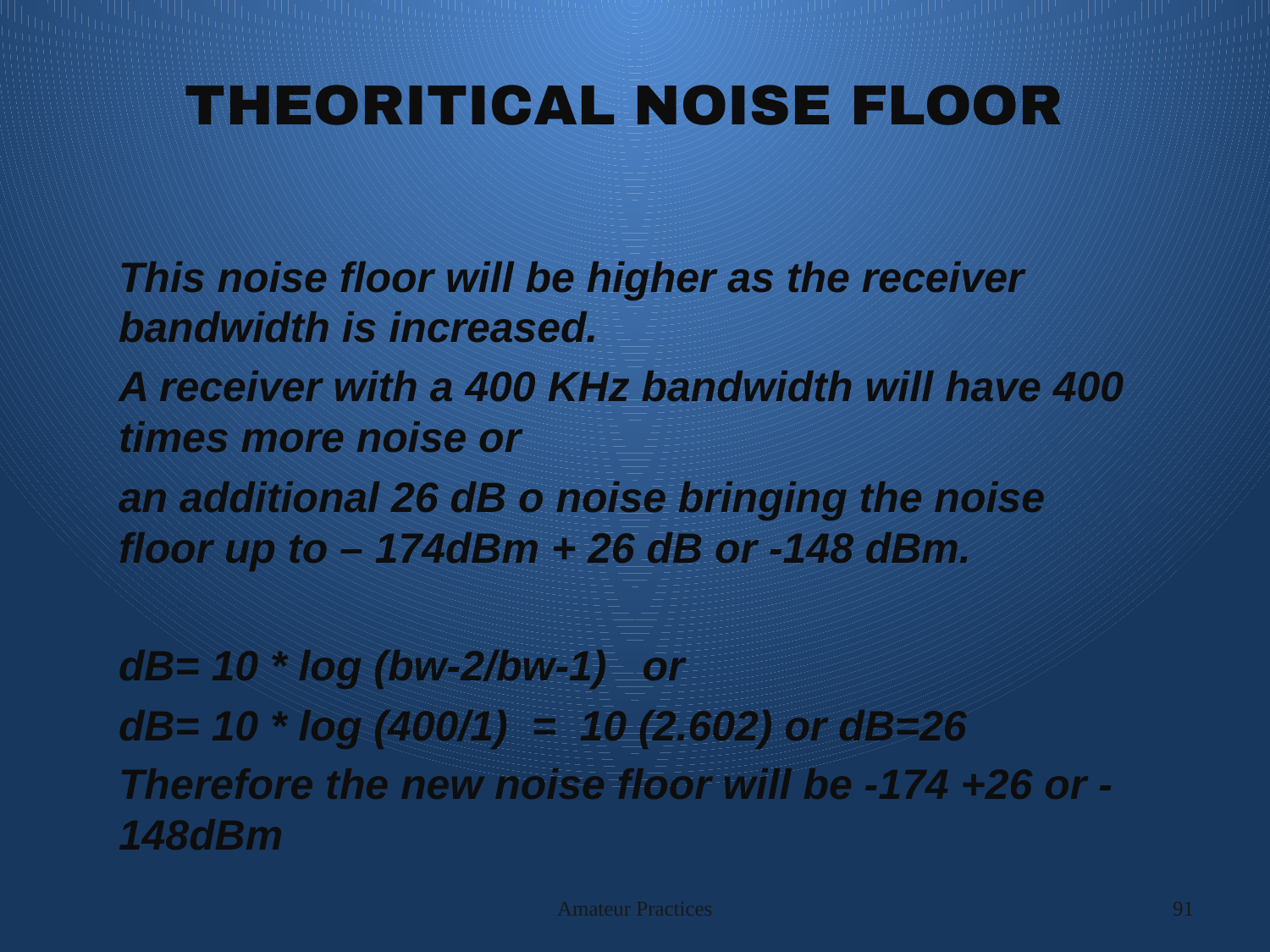

# THEORITICAL NOISE FLOOR
This noise floor will be higher as the receiver bandwidth is increased.
A receiver with a 400 KHz bandwidth will have 400 times more noise or
an additional 26 dB o noise bringing the noise floor up to – 174dBm + 26 dB or -148 dBm.

dB= 10 * log (bw-2/bw-1)   or
dB= 10 * log (400/1)  =  10 (2.602) or dB=26
Therefore the new noise floor will be -174 +26 or -148dBm

Amateur Practices
91